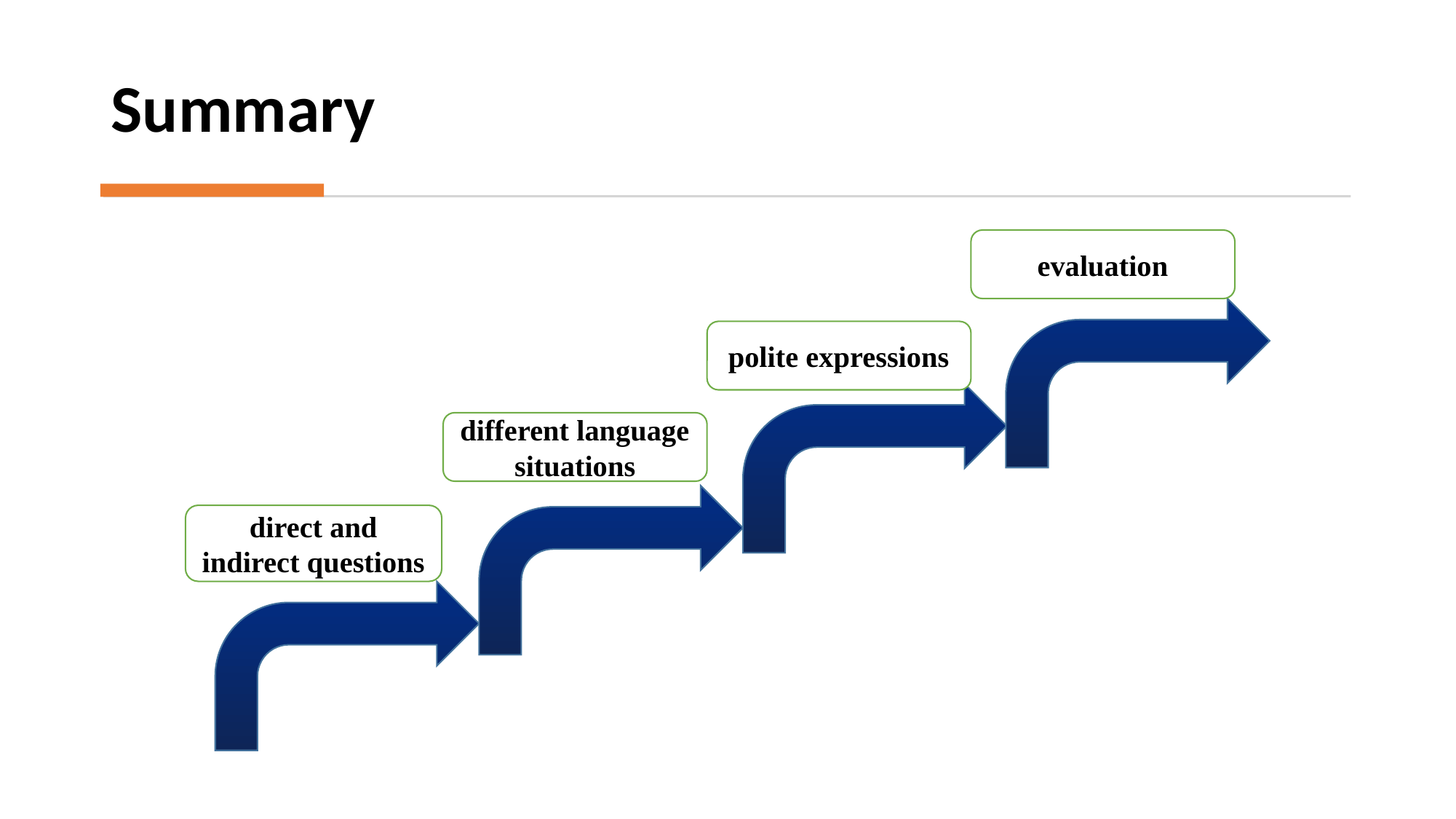

# Summary

evaluation

polite expressions

different language situations

direct and indirect questions